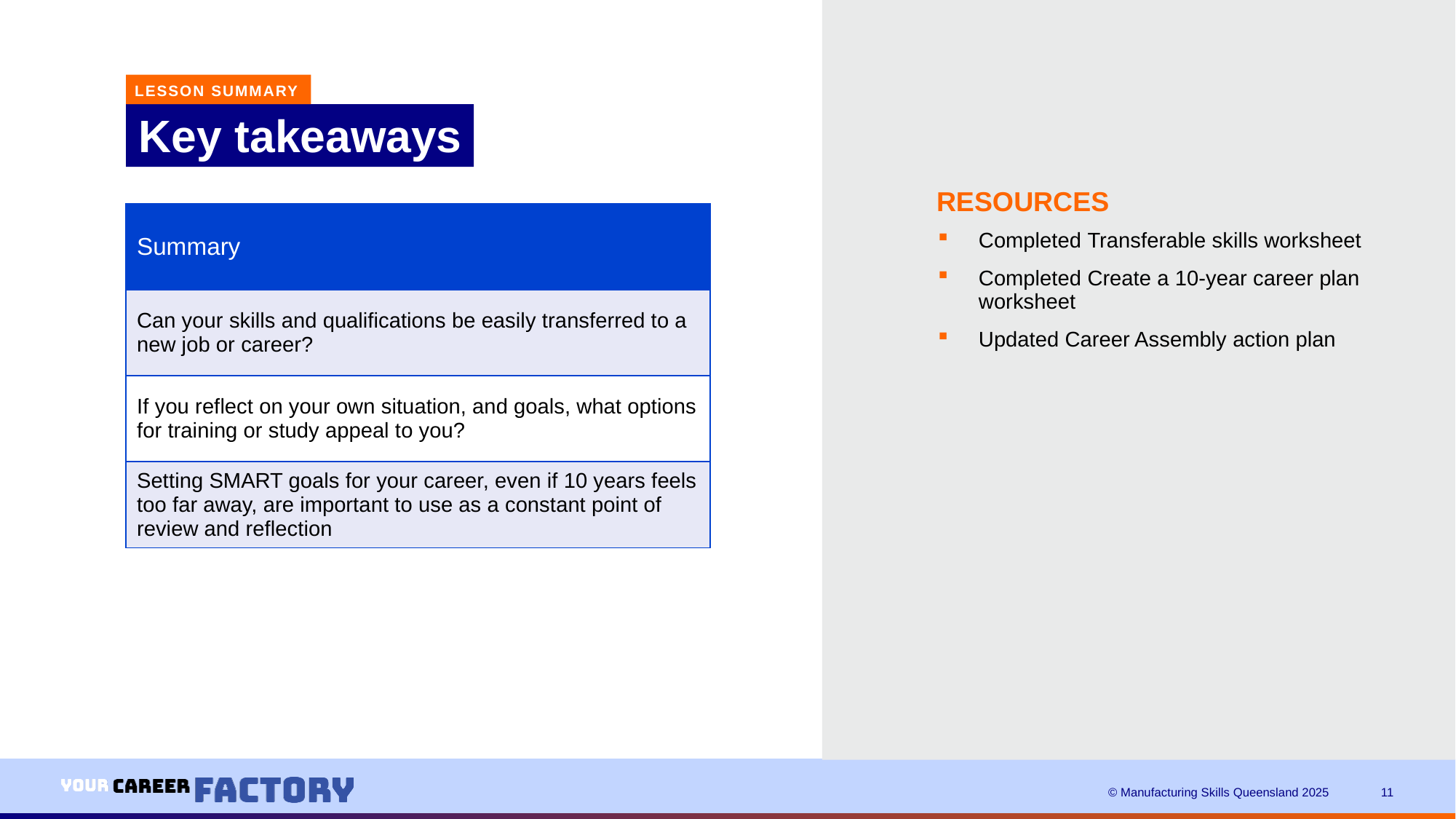

LESSON SUMMARY
# Key takeaways
RESOURCES
| Summary |
| --- |
| Can your skills and qualifications be easily transferred to a new job or career? |
| If you reflect on your own situation, and goals, what options for training or study appeal to you? |
| Setting SMART goals for your career, even if 10 years feels too far away, are important to use as a constant point of review and reflection |
Completed Transferable skills worksheet
Completed Create a 10-year career plan worksheet
Updated Career Assembly action plan